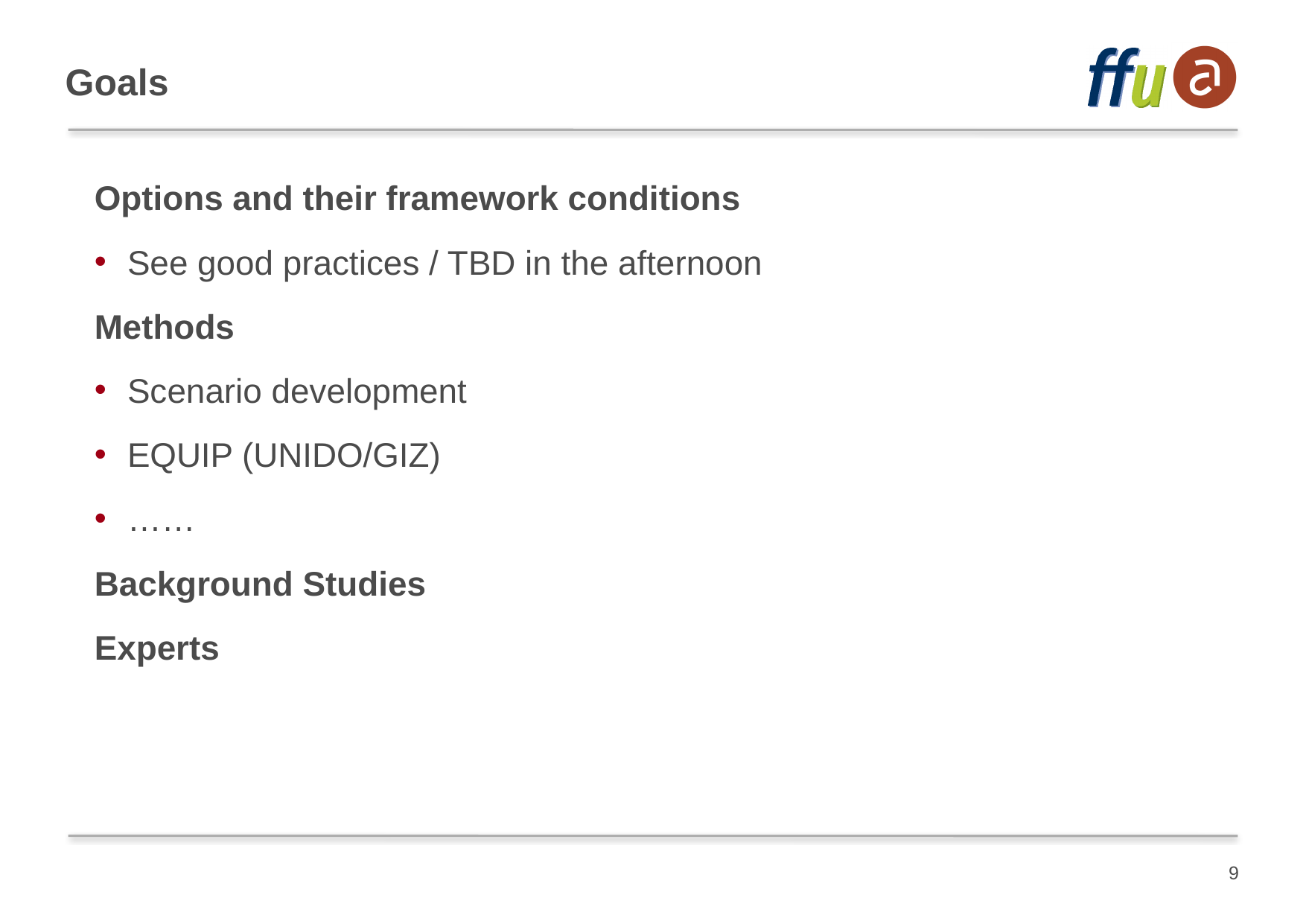

# Goals
Options and their framework conditions
See good practices / TBD in the afternoon
Methods
Scenario development
EQUIP (UNIDO/GIZ)
……
Background Studies
Experts